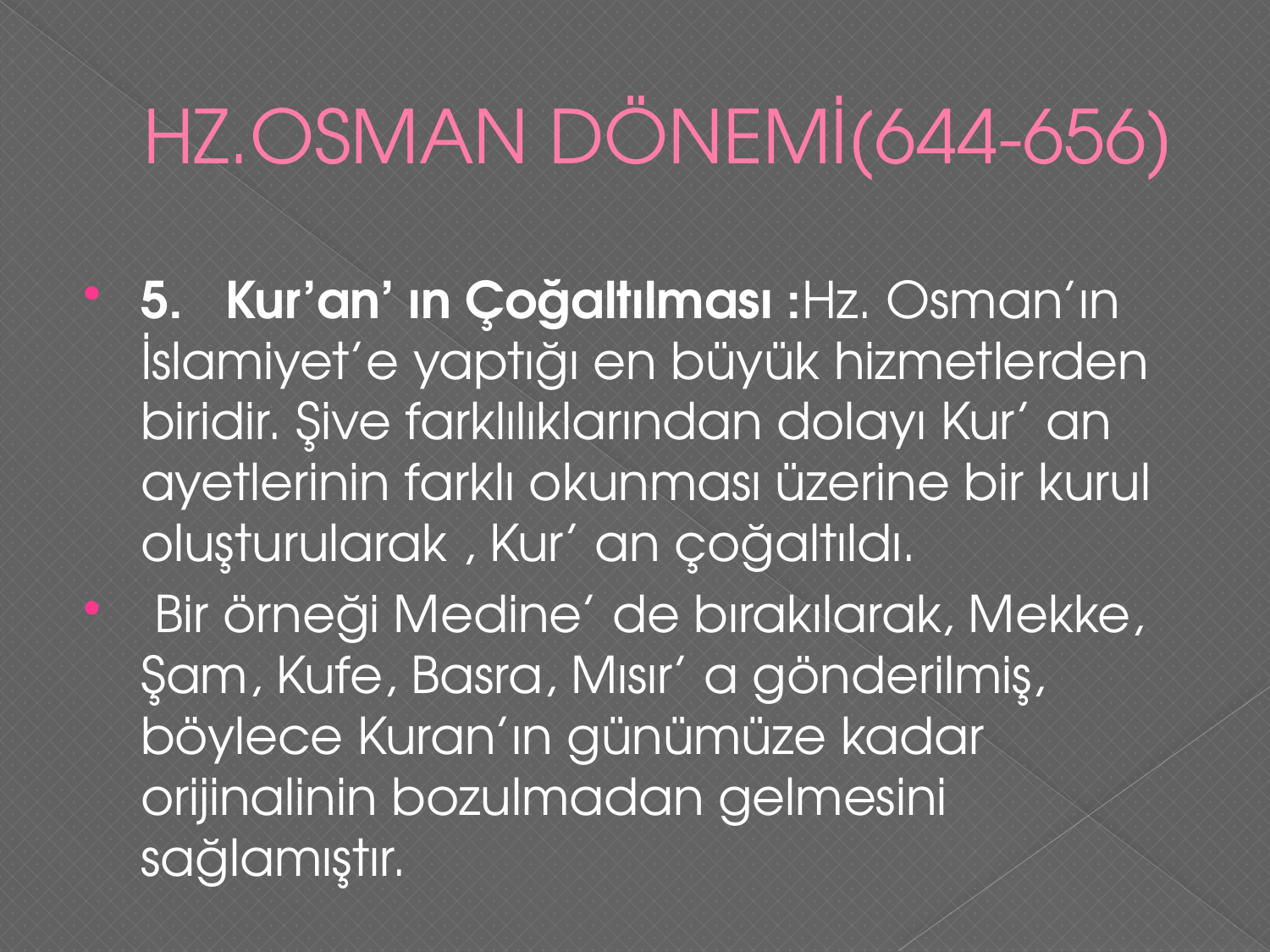

# HZ.OSMAN DÖNEMİ(644-656)
5.   Kur’an’ ın Çoğaltılması :Hz. Osman’ın İslamiyet’e yaptığı en büyük hizmetlerden biridir. Şive farklılıklarından dolayı Kur’ an ayetlerinin farklı okunması üzerine bir kurul oluşturularak , Kur’ an çoğaltıldı.
 Bir örneği Medine’ de bırakılarak, Mekke, Şam, Kufe, Basra, Mısır’ a gönderilmiş, böylece Kuran’ın günümüze kadar orijinalinin bozulmadan gelmesini sağlamıştır.